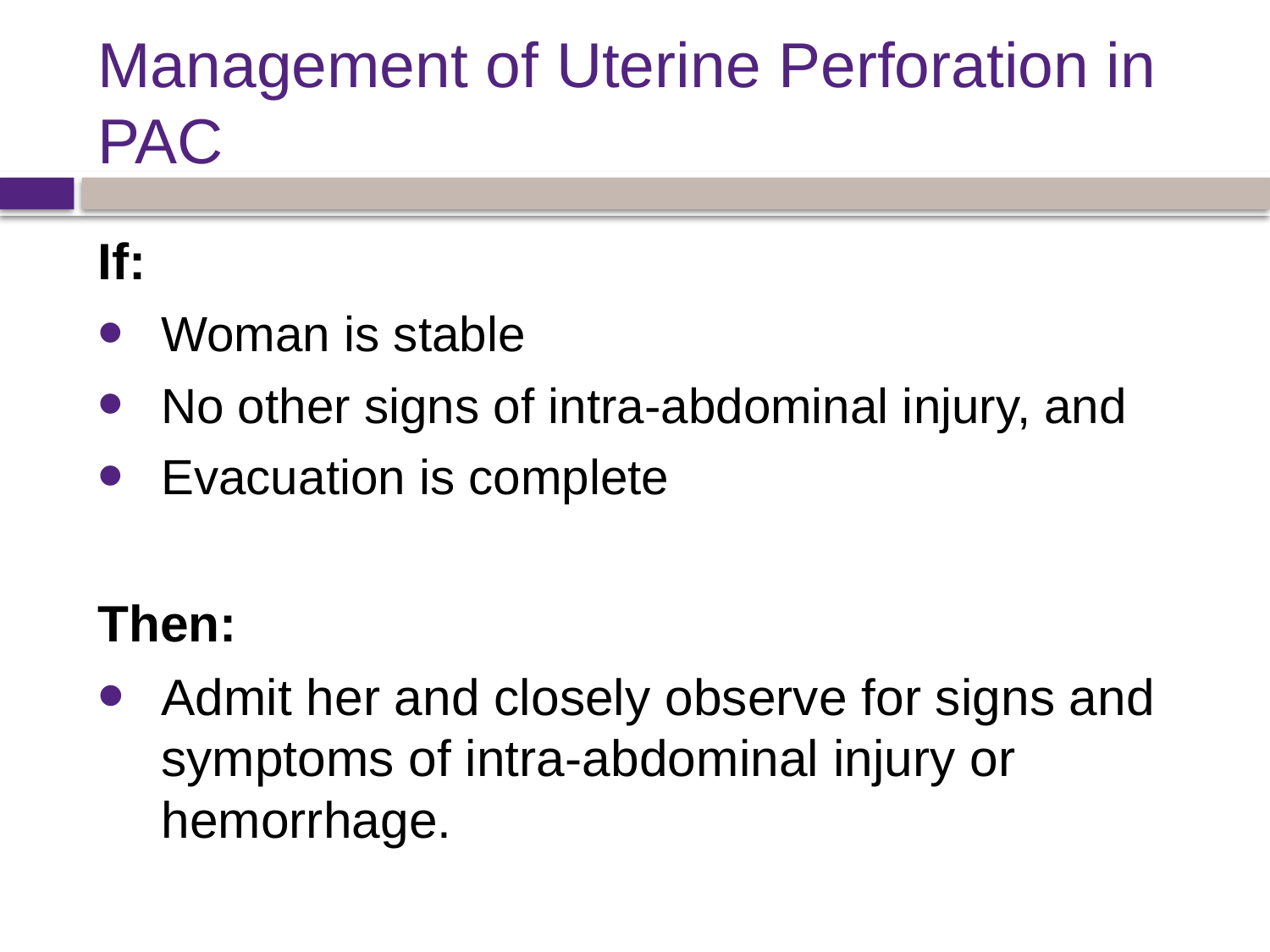

# Management of Uterine Perforation in PAC
If:
Woman is stable
No other signs of intra-abdominal injury, and
Evacuation is complete

Then:
Admit her and closely observe for signs and symptoms of intra-abdominal injury or hemorrhage.